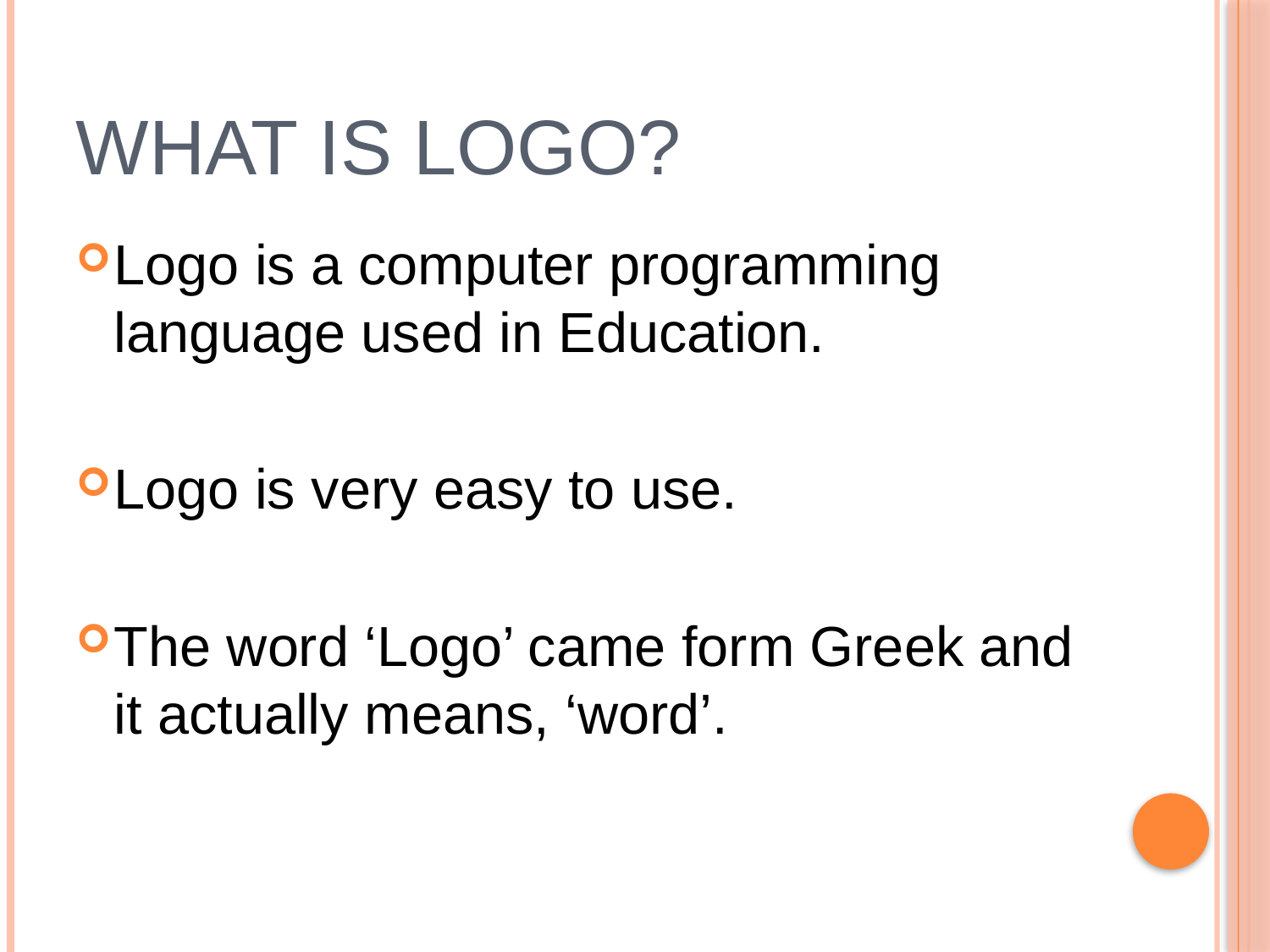

# What Is Logo?
Logo is a computer programming language used in Education.

Logo is very easy to use.

The word ‘Logo’ came form Greek and it actually means, ‘word’.